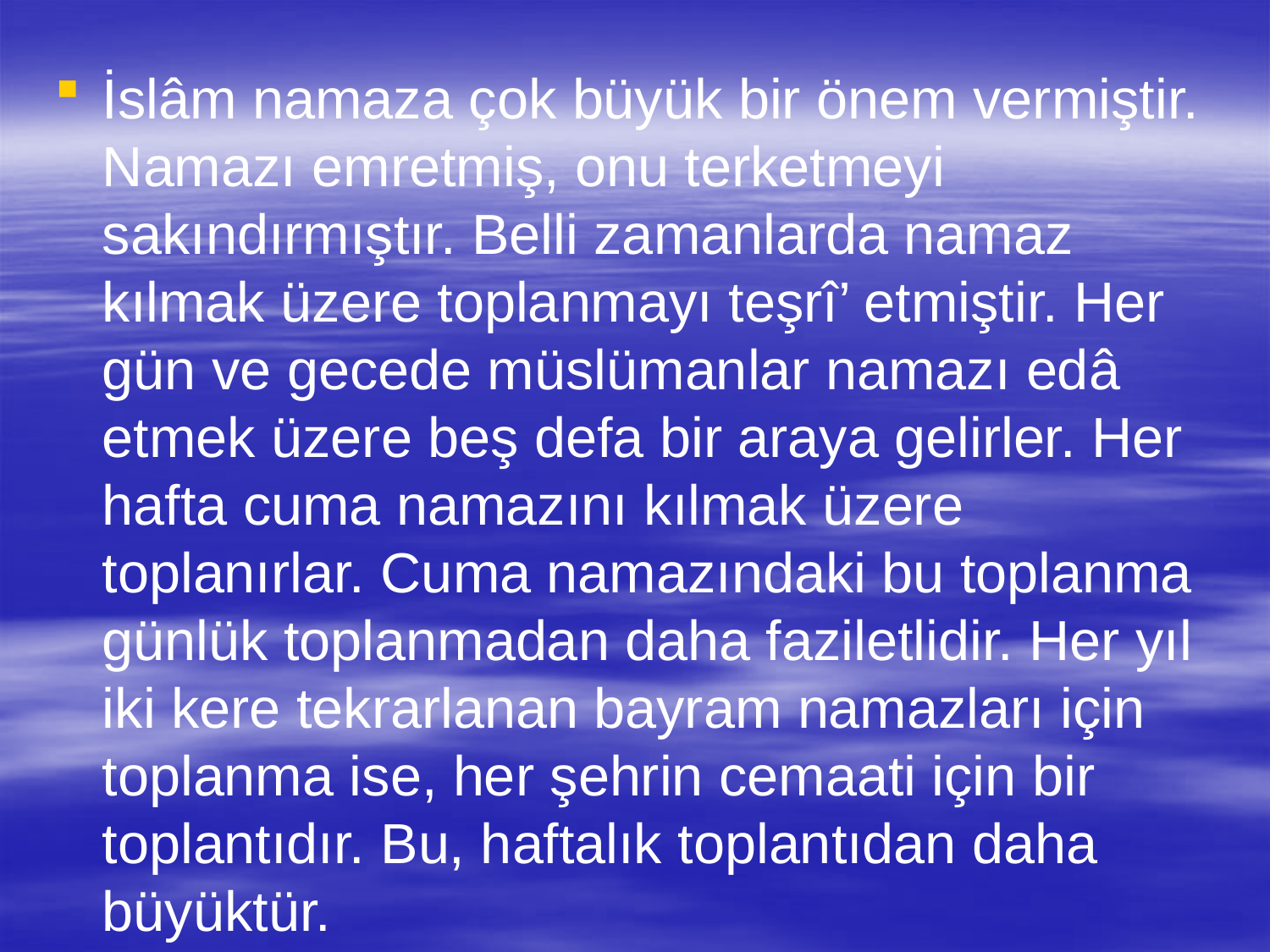

İslâm namaza çok büyük bir önem vermiştir. Namazı emretmiş, onu terketmeyi sakındırmıştır. Belli zamanlarda namaz kılmak üzere toplanmayı teşrî’ etmiştir. Her gün ve gecede müslümanlar namazı edâ etmek üzere beş defa bir araya gelirler. Her hafta cuma namazını kılmak üzere toplanırlar. Cuma namazındaki bu toplanma günlük toplanmadan daha faziletlidir. Her yıl iki kere tekrarlanan bayram namazları için toplanma ise, her şehrin cemaati için bir toplantıdır. Bu, haftalık toplantıdan daha büyüktür.